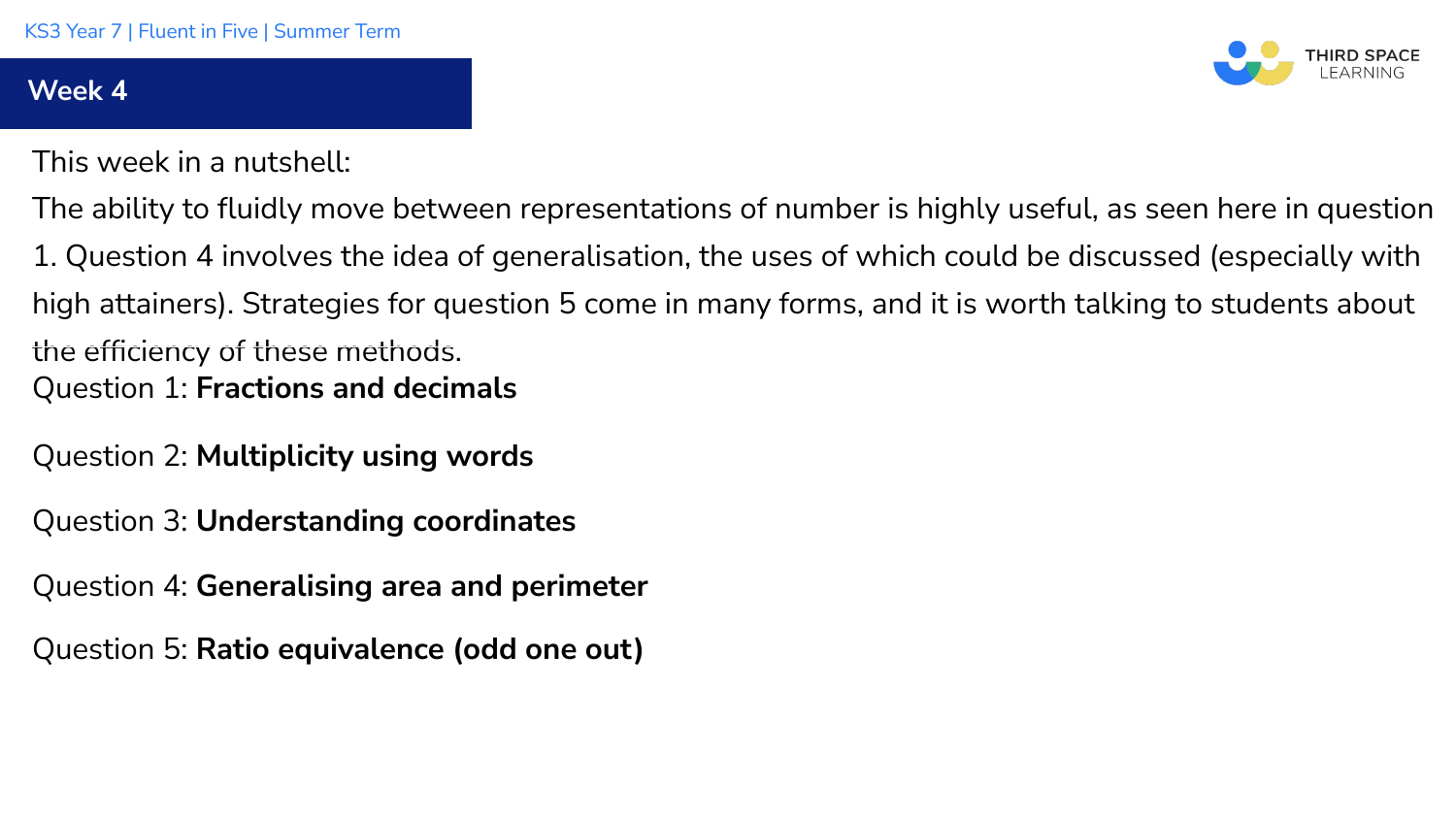

Week 4
| This week in a nutshell: The ability to fluidly move between representations of number is highly useful, as seen here in question 1. Question 4 involves the idea of generalisation, the uses of which could be discussed (especially with high attainers). Strategies for question 5 come in many forms, and it is worth talking to students about the efficiency of these methods. |
| --- |
| Question 1: Fractions and decimals |
| Question 2: Multiplicity using words |
| Question 3: Understanding coordinates |
| Question 4: Generalising area and perimeter |
| Question 5: Ratio equivalence (odd one out) |